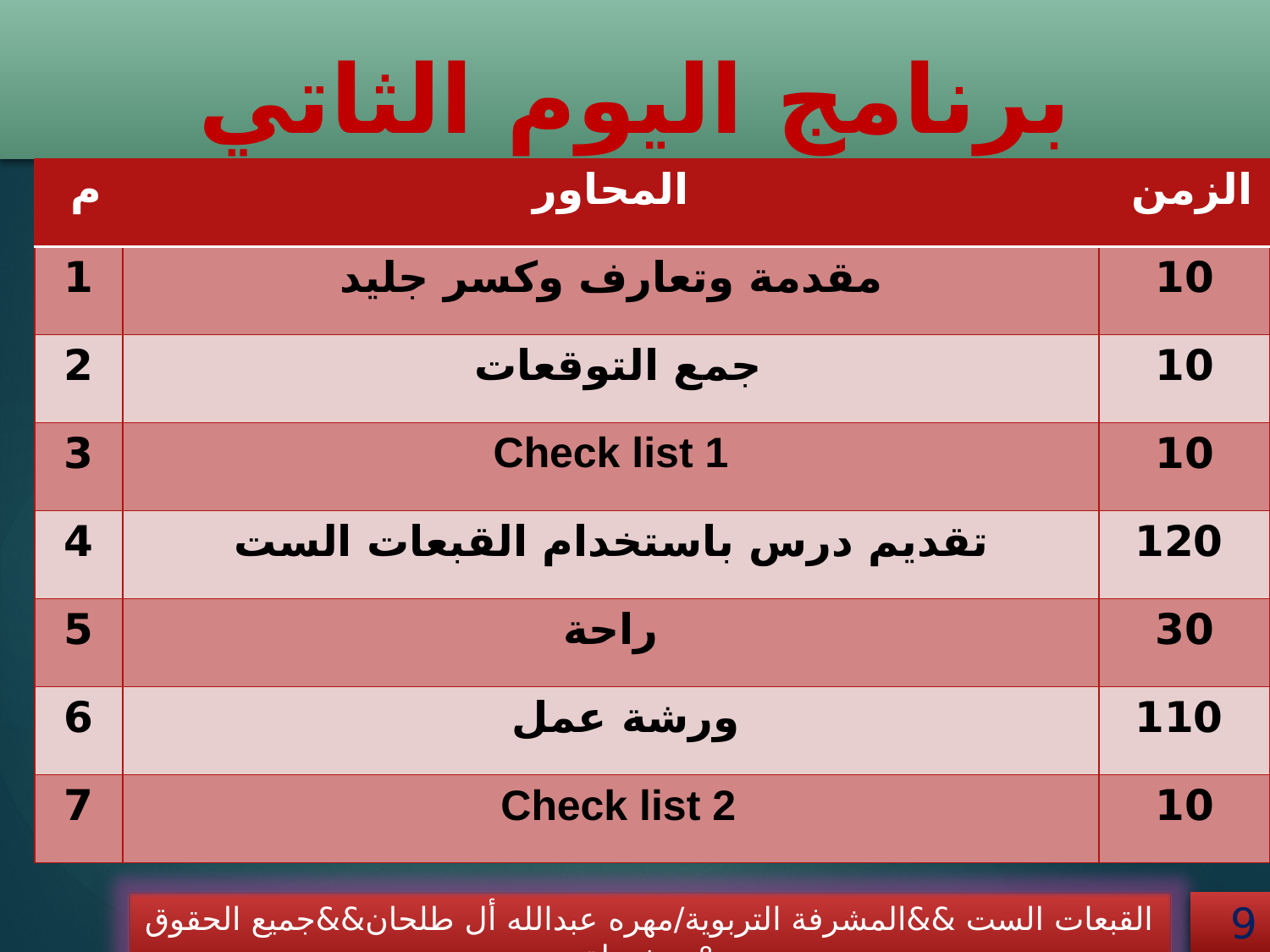

برنامج اليوم الثاتي
| م | المحاور | الزمن |
| --- | --- | --- |
| 1 | مقدمة وتعارف وكسر جليد | 10 |
| 2 | جمع التوقعات | 10 |
| 3 | Check list 1 | 10 |
| 4 | تقديم درس باستخدام القبعات الست | 120 |
| 5 | راحة | 30 |
| 6 | ورشة عمل | 110 |
| 7 | Check list 2 | 10 |

القبعات الست &&المشرفة التربوية/مهره عبدالله أل طلحان&&جميع الحقوق محفوظة&
9